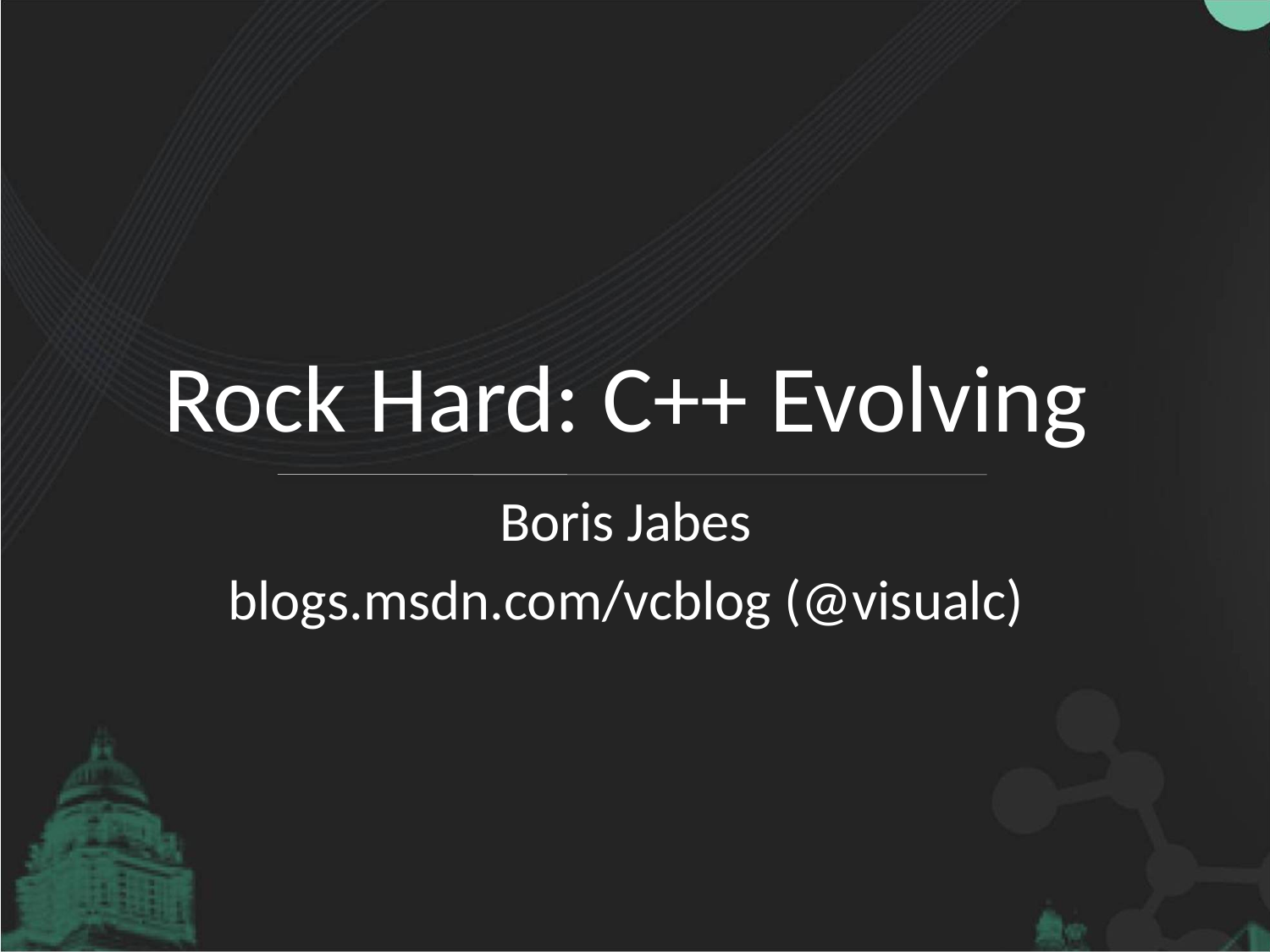

# Rock Hard: C++ Evolving
Boris Jabes
blogs.msdn.com/vcblog (@visualc)